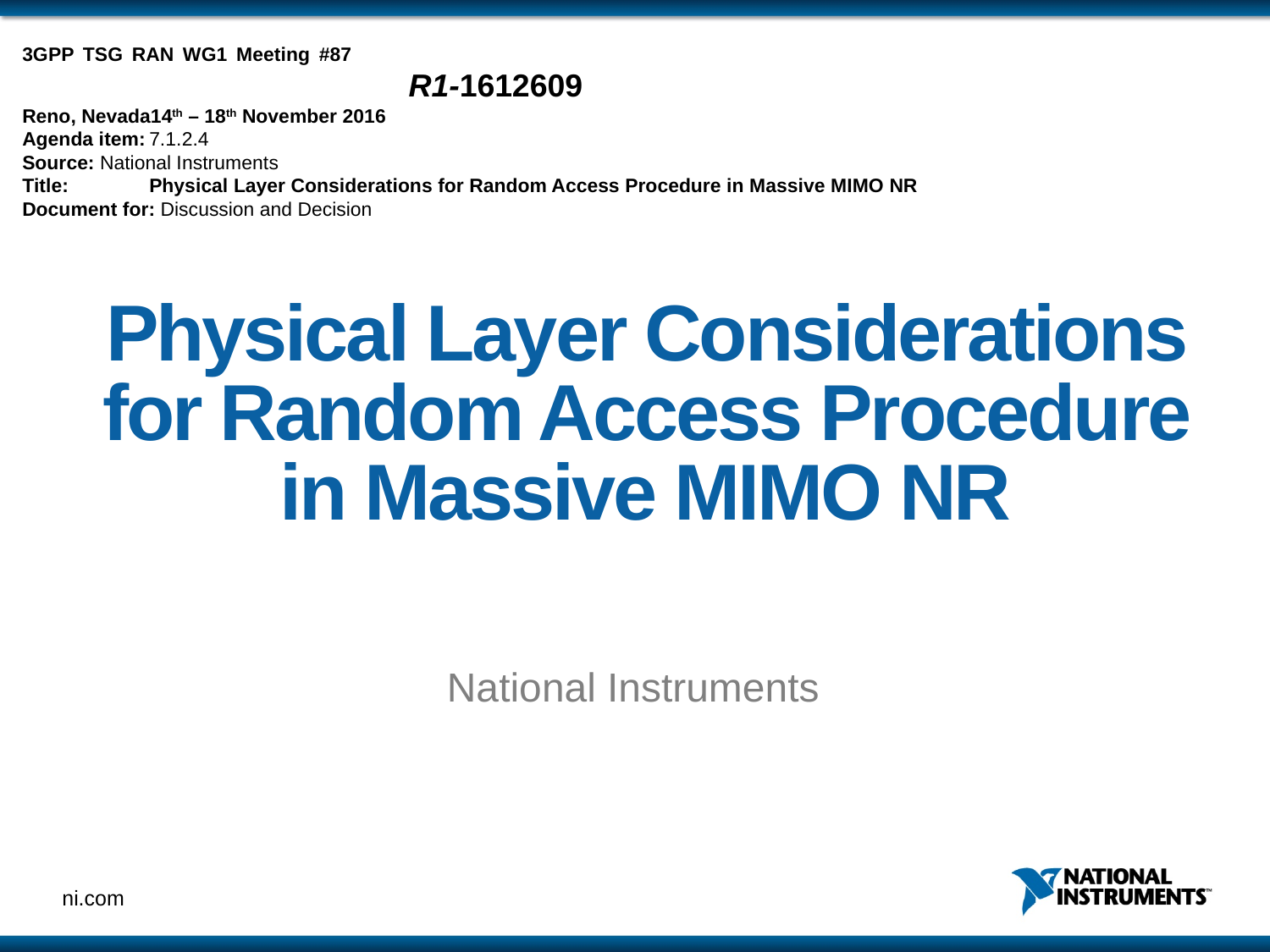

3GPP TSG RAN WG1 Meeting #87	        		             							 R1-1612609
Reno, Nevada14th – 18th November 2016
Agenda item:	7.1.2.4
Source: National Instruments
Title: 	Physical Layer Considerations for Random Access Procedure in Massive MIMO NR
Document for: Discussion and Decision
# Physical Layer Considerations for Random Access Procedure in Massive MIMO NR
National Instruments